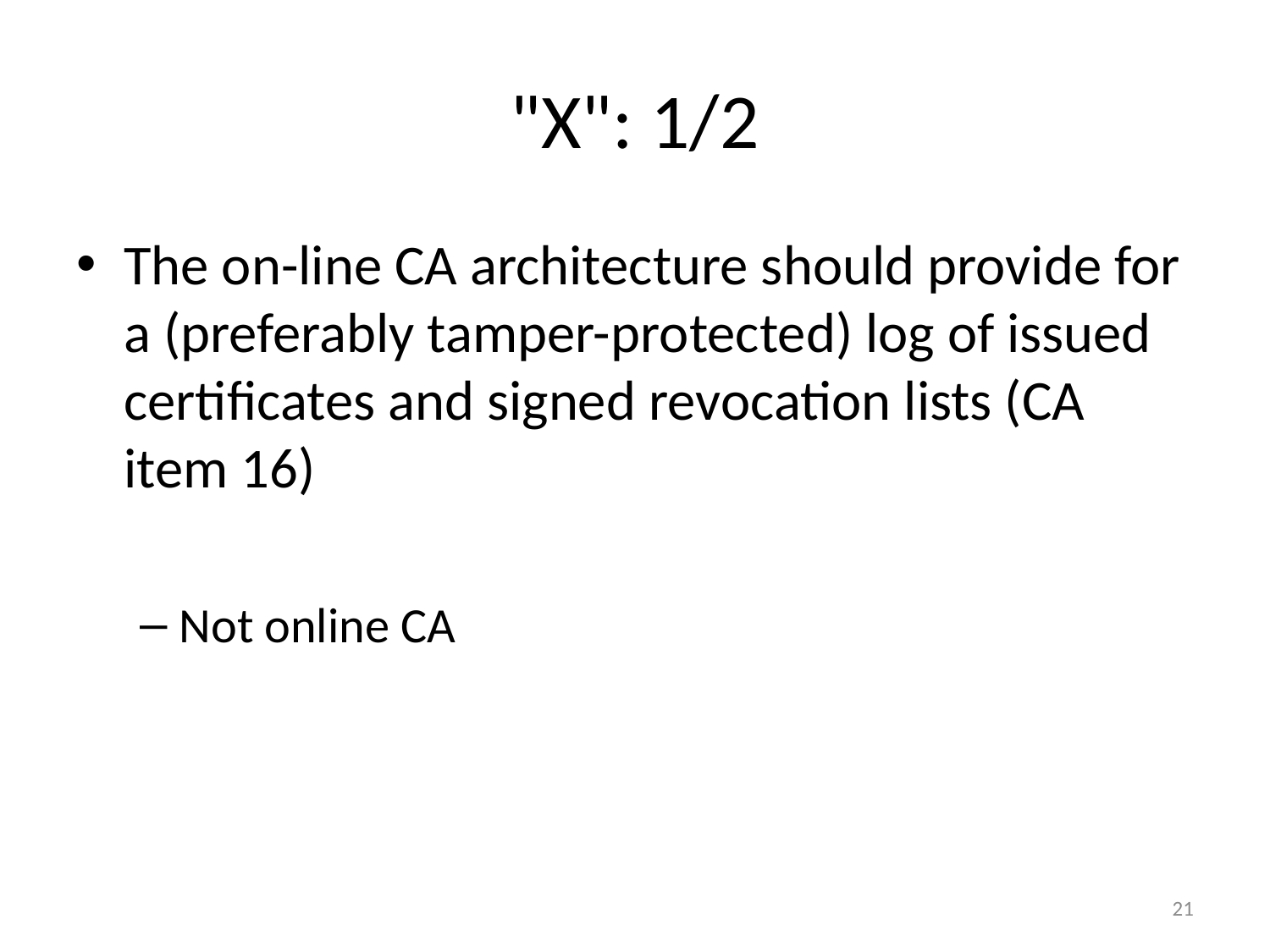

# "X": 1/2
The on-line CA architecture should provide for a (preferably tamper-protected) log of issued certificates and signed revocation lists (CA item 16)

Not online CA

21